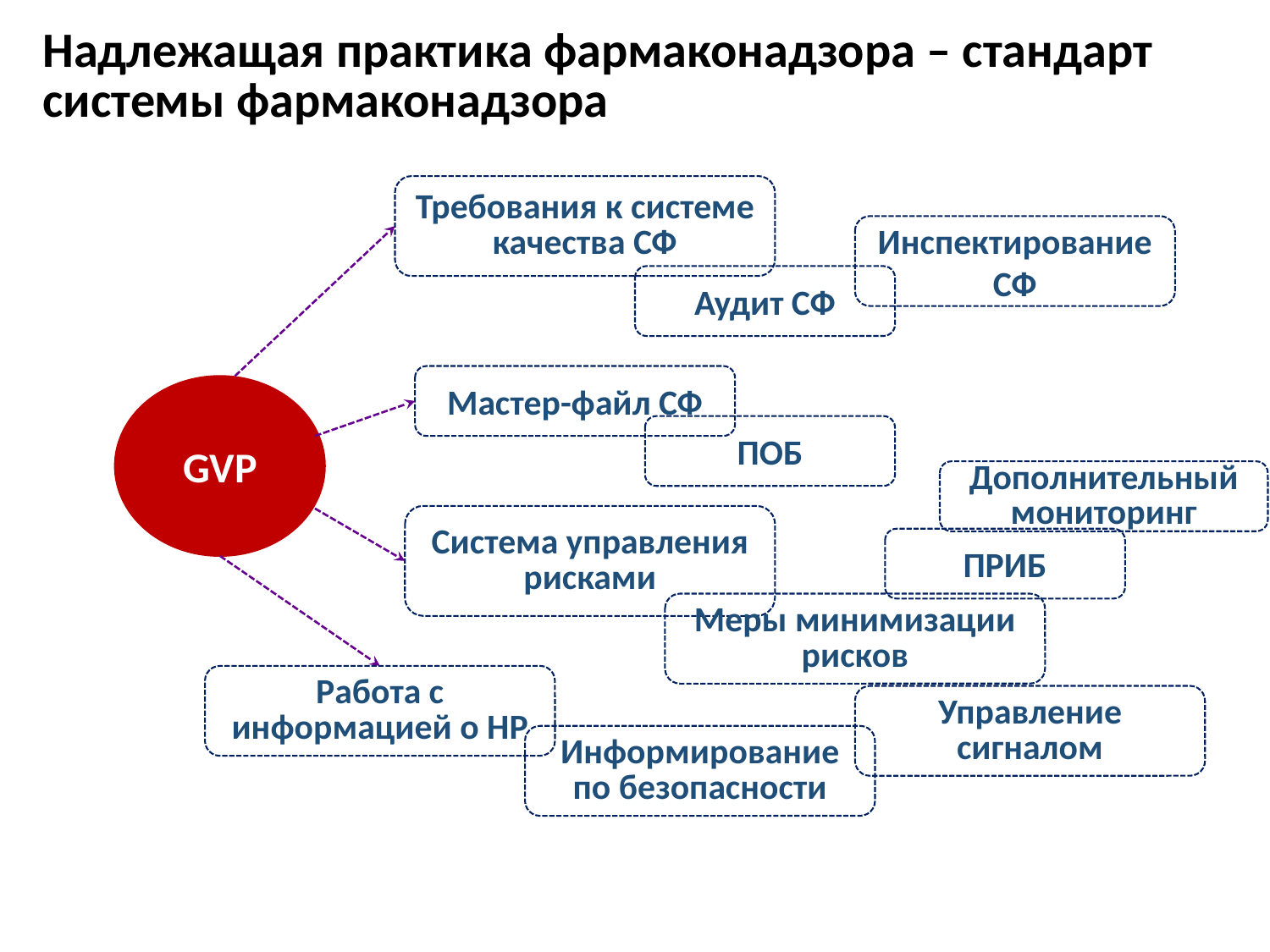

# Надлежащая практика фармаконадзора – стандарт системы фармаконадзора
Требования к системе качества СФ
Инспектирование СФ
Аудит СФ
Мастер-файл СФ
GVP
ПОБ
Дополнительный мониторинг
Система управления рисками
ПРИБ
Меры минимизации рисков
Работа с информацией о НР
Управление сигналом
Информирование по безопасности